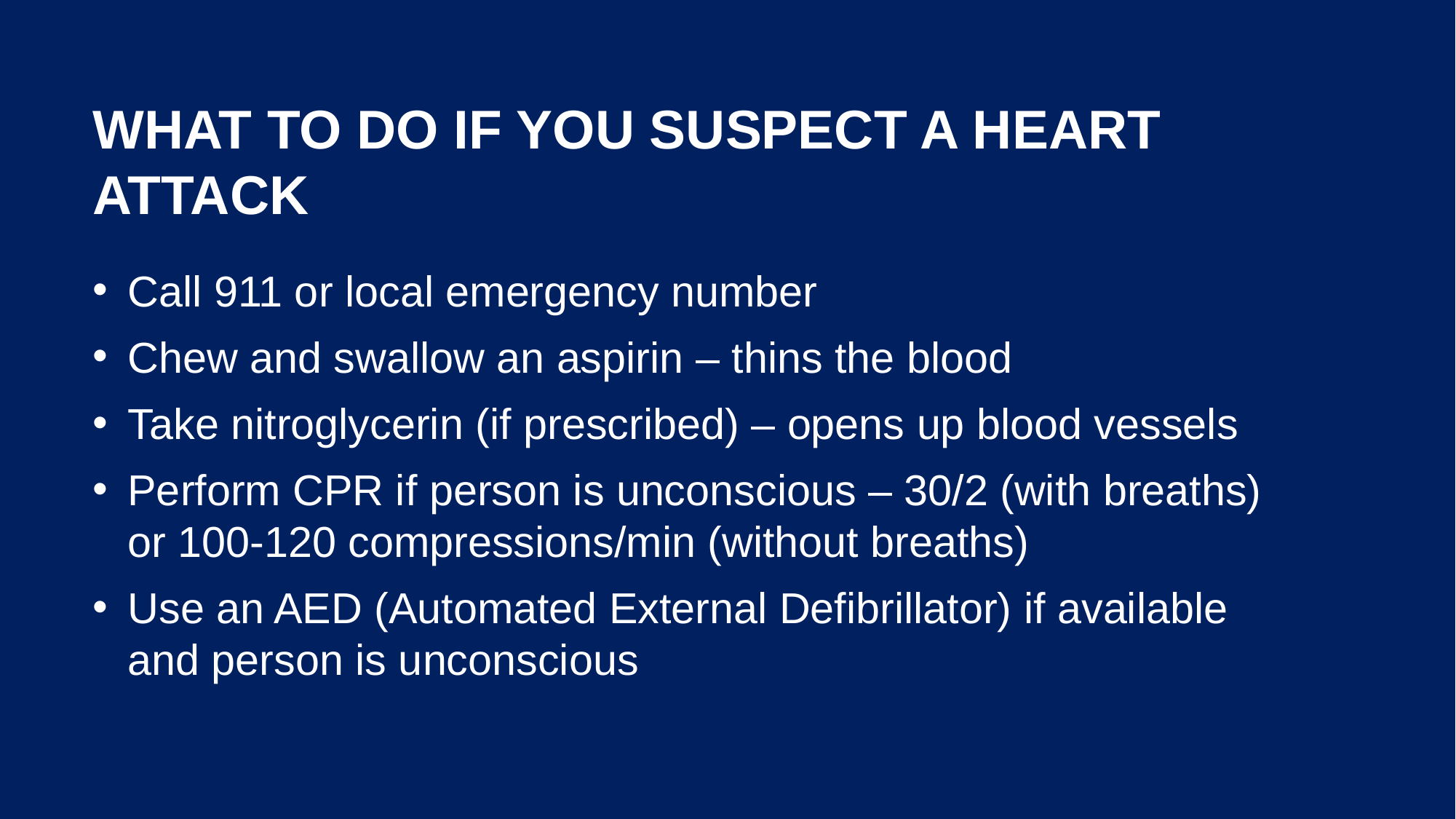

# What to do if you suspect a heart attack
Call 911 or local emergency number
Chew and swallow an aspirin – thins the blood
Take nitroglycerin (if prescribed) – opens up blood vessels
Perform CPR if person is unconscious – 30/2 (with breaths) or 100-120 compressions/min (without breaths)
Use an AED (Automated External Defibrillator) if available and person is unconscious